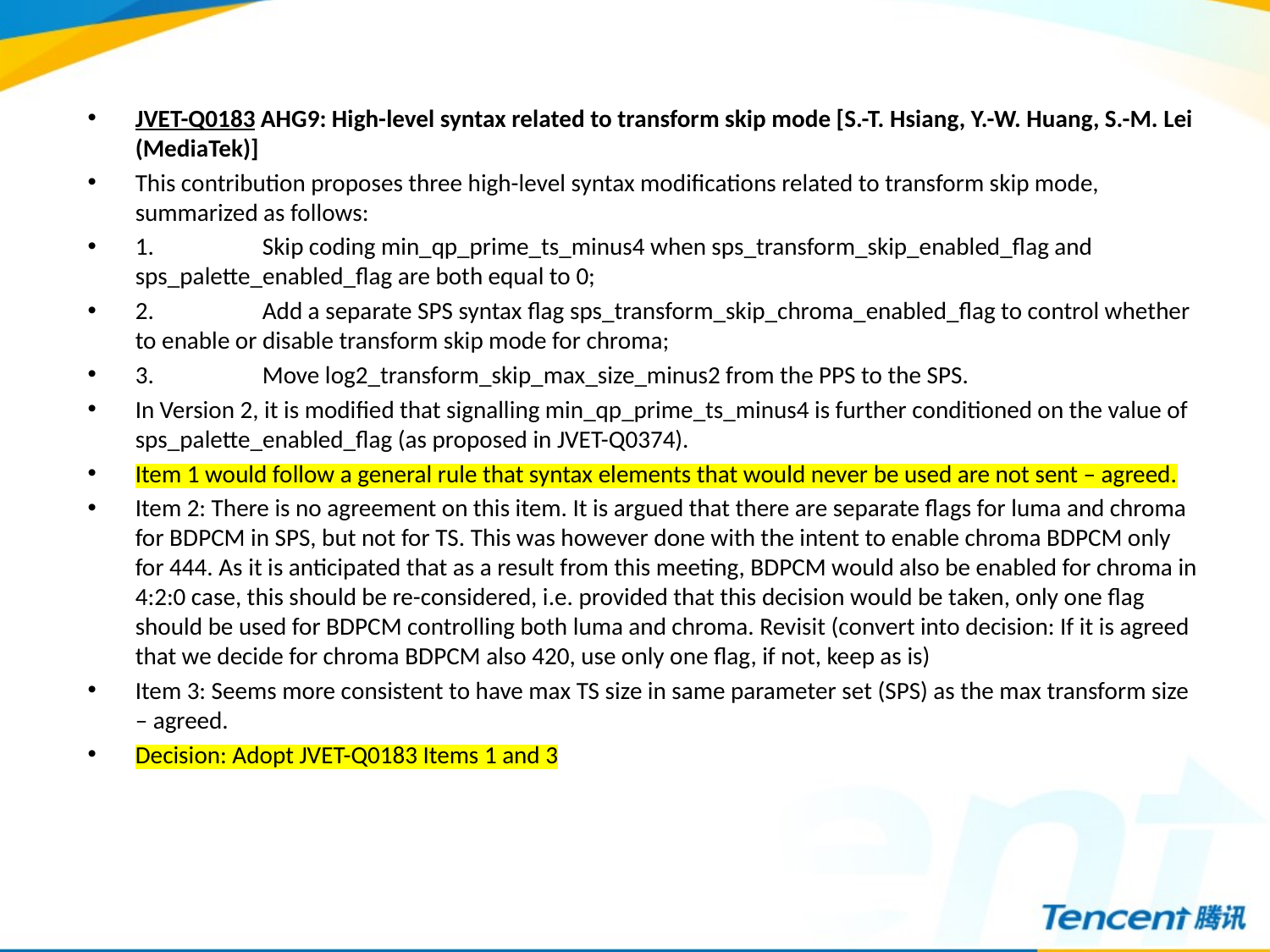

JVET-Q0183 AHG9: High-level syntax related to transform skip mode [S.-T. Hsiang, Y.-W. Huang, S.-M. Lei (MediaTek)]
This contribution proposes three high-level syntax modifications related to transform skip mode, summarized as follows:
1.	Skip coding min_qp_prime_ts_minus4 when sps_transform_skip_enabled_flag and sps_palette_enabled_flag are both equal to 0;
2.	Add a separate SPS syntax flag sps_transform_skip_chroma_enabled_flag to control whether to enable or disable transform skip mode for chroma;
3.	Move log2_transform_skip_max_size_minus2 from the PPS to the SPS.
In Version 2, it is modified that signalling min_qp_prime_ts_minus4 is further conditioned on the value of sps_palette_enabled_flag (as proposed in JVET-Q0374).
Item 1 would follow a general rule that syntax elements that would never be used are not sent – agreed.
Item 2: There is no agreement on this item. It is argued that there are separate flags for luma and chroma for BDPCM in SPS, but not for TS. This was however done with the intent to enable chroma BDPCM only for 444. As it is anticipated that as a result from this meeting, BDPCM would also be enabled for chroma in 4:2:0 case, this should be re-considered, i.e. provided that this decision would be taken, only one flag should be used for BDPCM controlling both luma and chroma. Revisit (convert into decision: If it is agreed that we decide for chroma BDPCM also 420, use only one flag, if not, keep as is)
Item 3: Seems more consistent to have max TS size in same parameter set (SPS) as the max transform size – agreed.
Decision: Adopt JVET-Q0183 Items 1 and 3